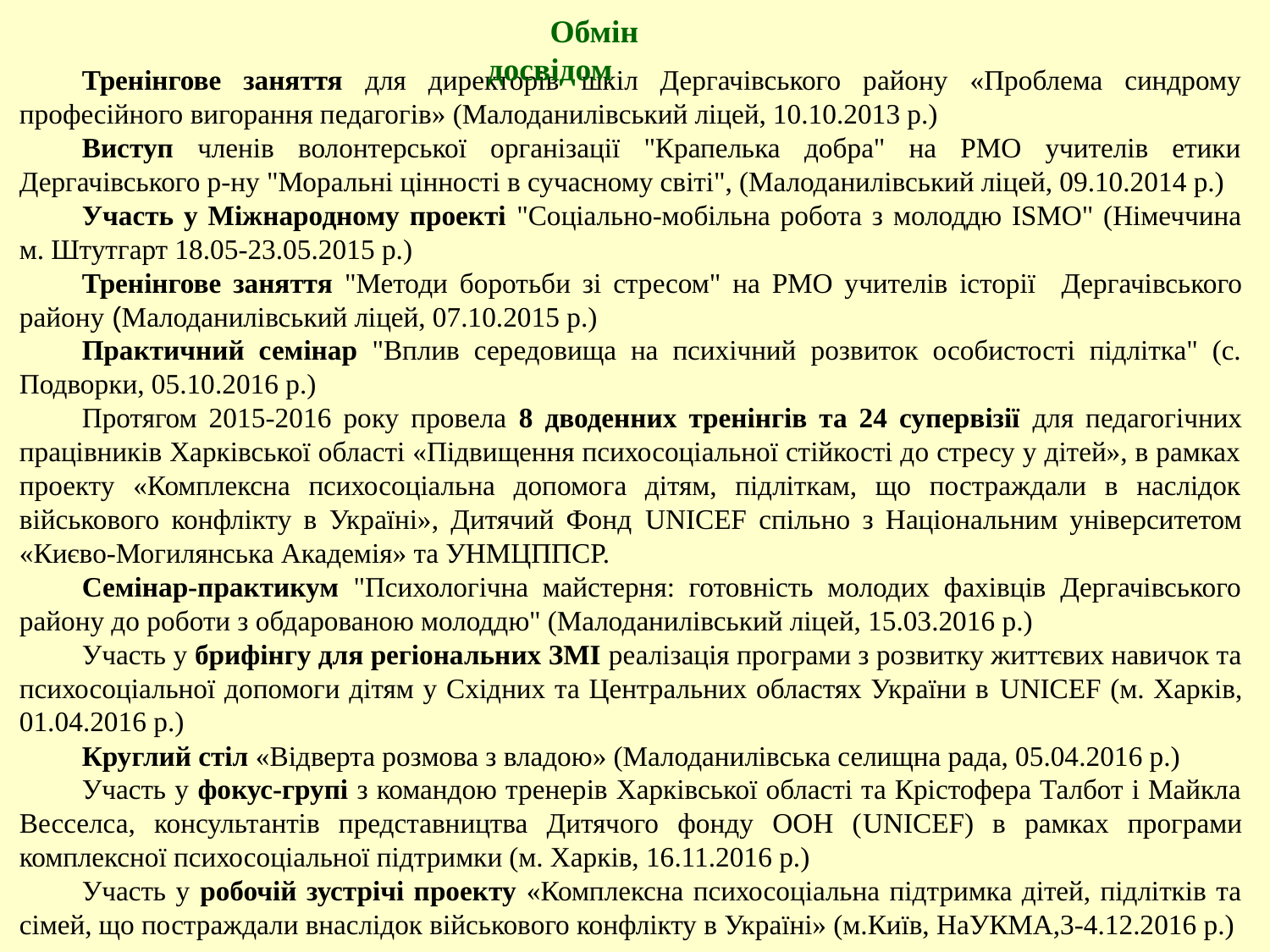

Обмін досвідом
Тренінгове заняття для директорів шкіл Дергачівського району «Проблема синдрому професійного вигорання педагогів» (Малоданилівський ліцей, 10.10.2013 р.)
Виступ членів волонтерської організації "Крапелька добра" на РМО учителів етики Дергачівського р-ну "Моральні цінності в сучасному світі", (Малоданилівський ліцей, 09.10.2014 р.)
Участь у Міжнародному проекті "Соціально-мобільна робота з молоддю ISMO" (Німеччина м. Штутгарт 18.05-23.05.2015 р.)
Тренінгове заняття "Методи боротьби зі стресом" на РМО учителів історії  Дергачівського району (Малоданилівський ліцей, 07.10.2015 р.)
Практичний семінар "Вплив середовища на психічний розвиток особистості підлітка" (с. Подворки, 05.10.2016 р.)
Протягом 2015-2016 року провела 8 дводенних тренінгів та 24 супервізії для педагогічних працівників Харківської області «Підвищення психосоціальної стійкості до стресу у дітей», в рамках проекту «Комплексна психосоціальна допомога дітям, підліткам, що постраждали в наслідок військового конфлікту в Україні», Дитячий Фонд UNICEF спільно з Національним університетом «Києво-Могилянська Академія» та УНМЦППСР.
Семінар-практикум "Психологічна майстерня: готовність молодих фахівців Дергачівського району до роботи з обдарованою молоддю" (Малоданилівський ліцей, 15.03.2016 р.)
Участь у брифінгу для регіональних ЗМІ реалізація програми з розвитку життєвих навичок та психосоціальної допомоги дітям у Східних та Центральних областях України в UNICEF (м. Харків, 01.04.2016 р.)
Круглий стіл «Відверта розмова з владою» (Малоданилівська селищна рада, 05.04.2016 р.)
Участь у фокус-групі з командою тренерів Харківської області та Крістофера Талбот і Майкла Весселса, консультантів представництва Дитячого фонду ООН (UNICEF) в рамках програми комплексної психосоціальної підтримки (м. Харків, 16.11.2016 р.)
Участь у робочій зустрічі проекту «Комплексна психосоціальна підтримка дітей, підлітків та сімей, що постраждали внаслідок військового конфлікту в Україні» (м.Київ, НаУКМА,3-4.12.2016 р.)